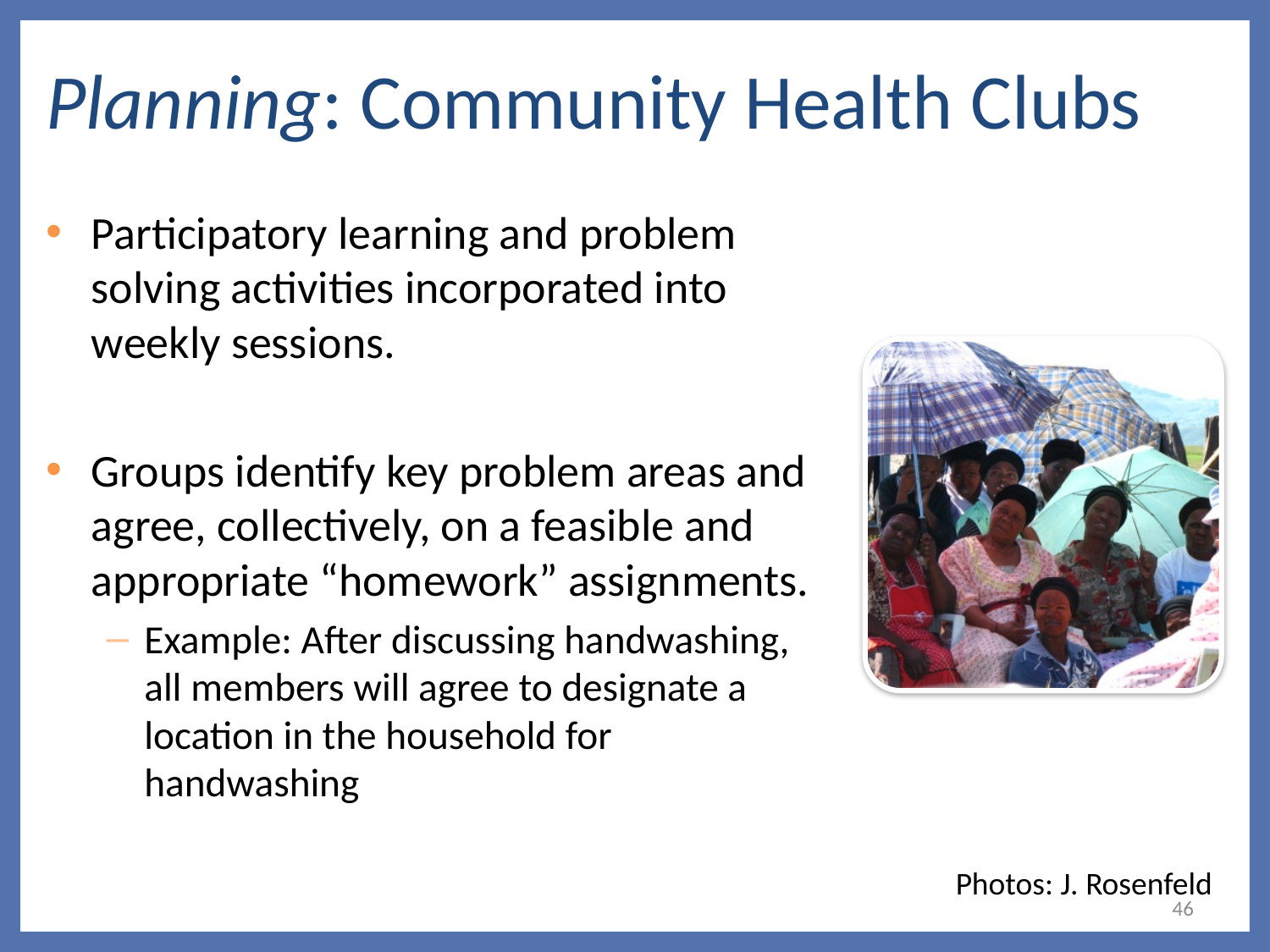

# Planning: Community Health Clubs
Participatory learning and problem solving activities incorporated into weekly sessions.

Groups identify key problem areas and agree, collectively, on a feasible and appropriate “homework” assignments.
Example: After discussing handwashing, all members will agree to designate a location in the household for handwashing

Photos: J. Rosenfeld
46